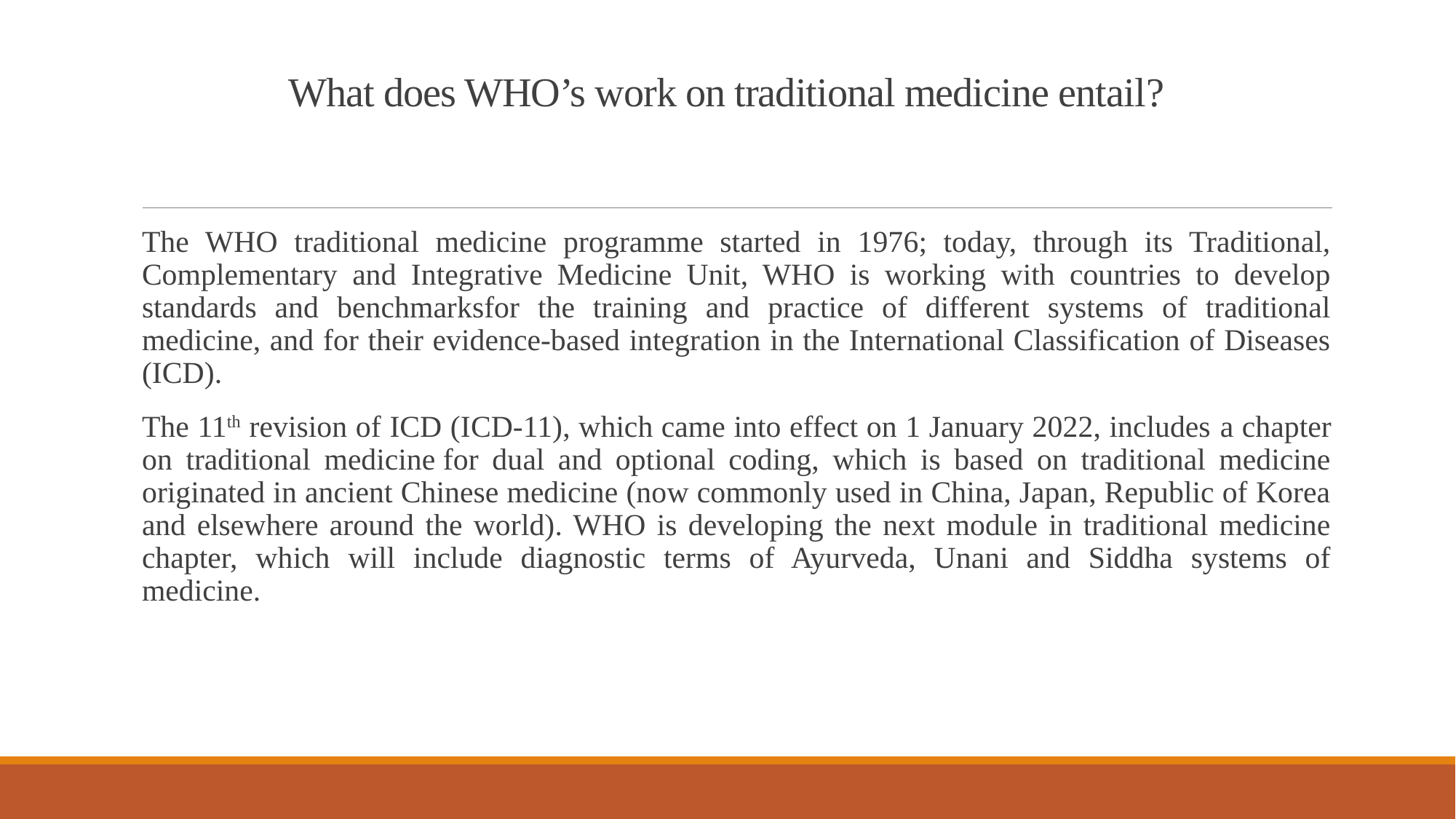

# What does WHO’s work on traditional medicine entail?
The WHO traditional medicine programme started in 1976; today, through its Traditional, Complementary and Integrative Medicine Unit, WHO is working with countries to develop standards and benchmarksfor the training and practice of different systems of traditional medicine, and for their evidence-based integration in the International Classification of Diseases (ICD).
The 11th revision of ICD (ICD-11), which came into effect on 1 January 2022, includes a chapter on traditional medicine for dual and optional coding, which is based on traditional medicine originated in ancient Chinese medicine (now commonly used in China, Japan, Republic of Korea and elsewhere around the world). WHO is developing the next module in traditional medicine chapter, which will include diagnostic terms of Ayurveda, Unani and Siddha systems of medicine.